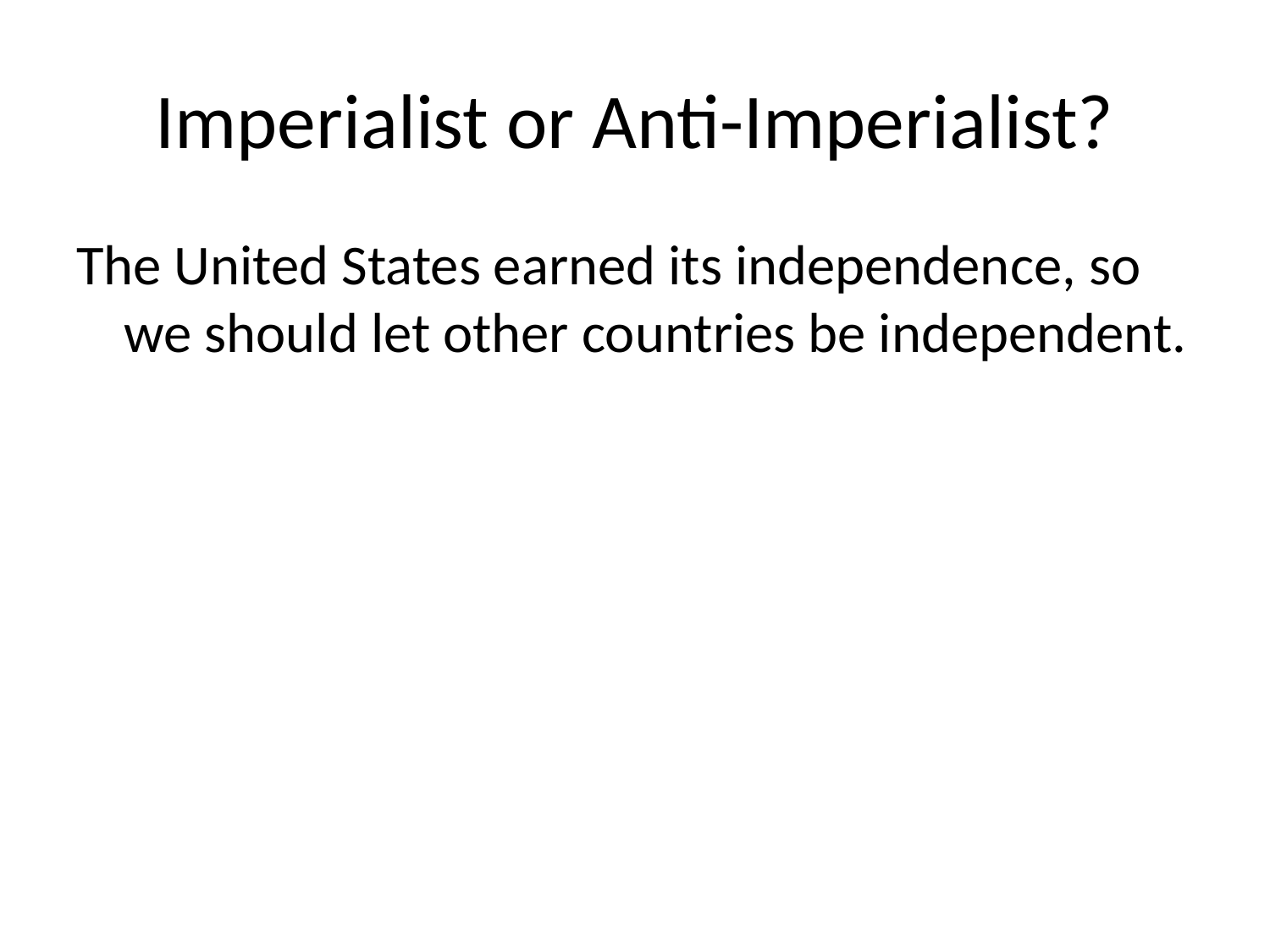

# Imperialist or Anti-Imperialist?
The United States earned its independence, so we should let other countries be independent.